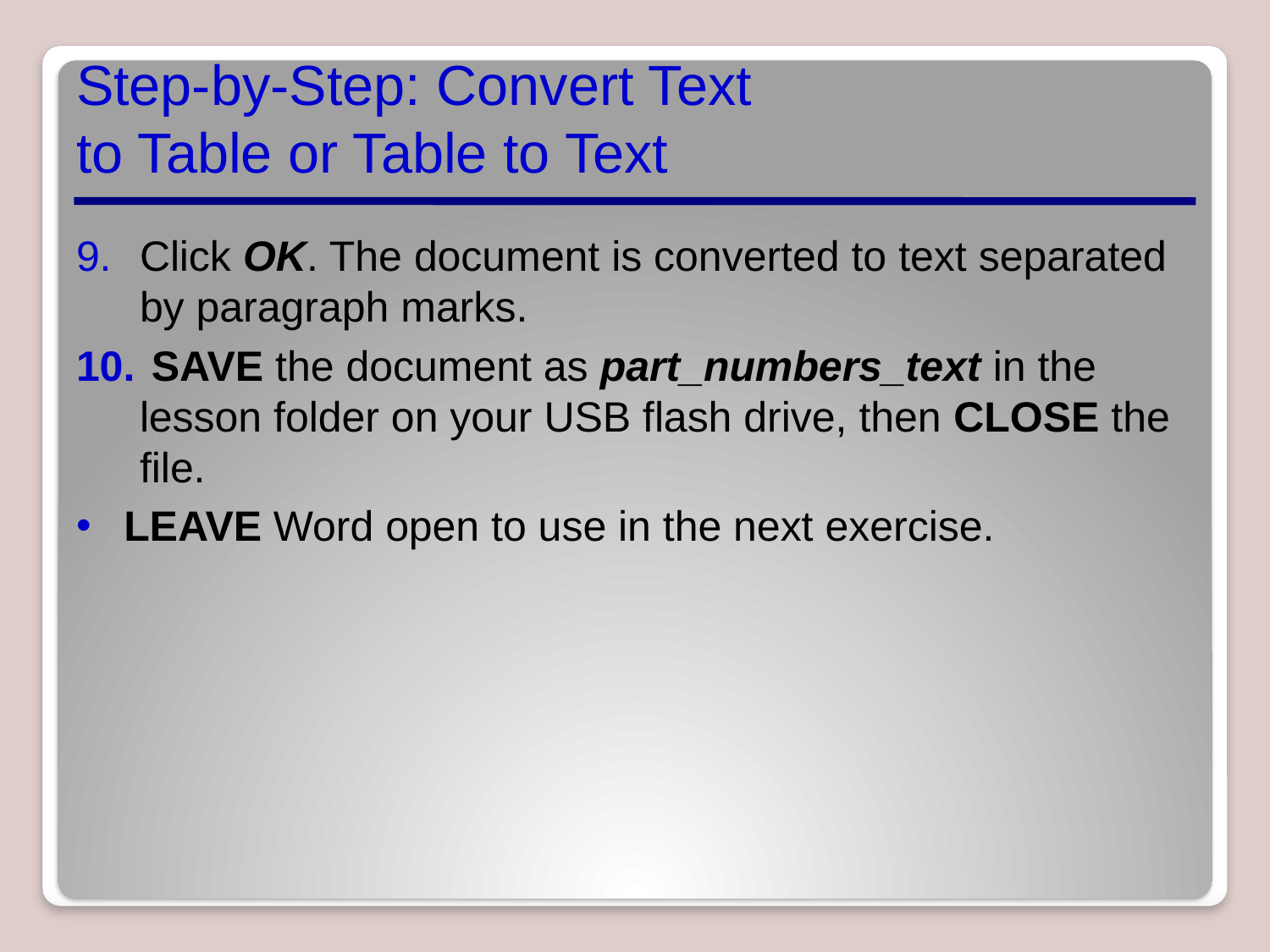

# Step-by-Step: Convert Text to Table or Table to Text
Click OK. The document is converted to text separated by paragraph marks.
 SAVE the document as part_numbers_text in the lesson folder on your USB flash drive, then CLOSE the file.
LEAVE Word open to use in the next exercise.